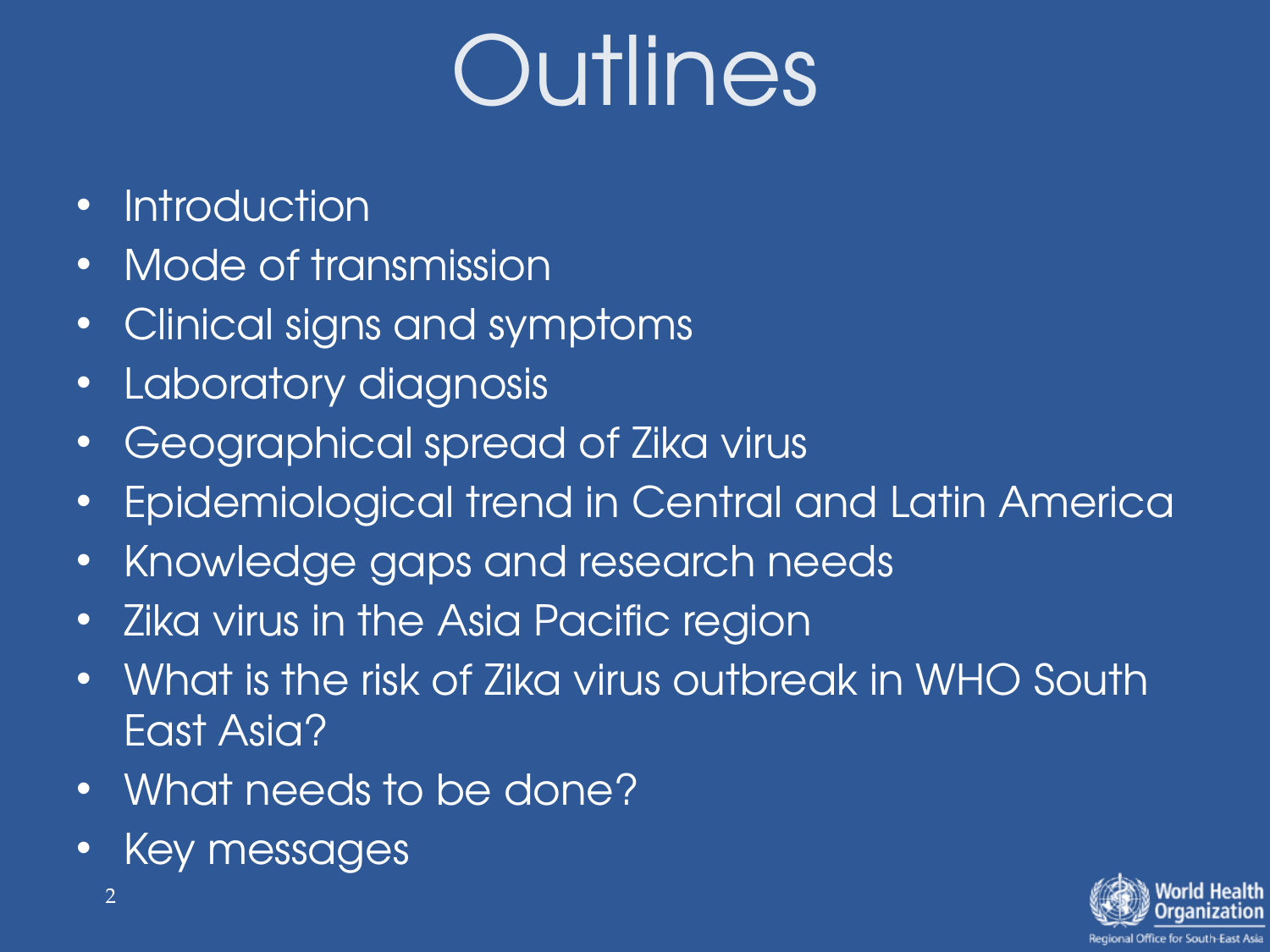

# Outlines
Introduction
Mode of transmission
Clinical signs and symptoms
Laboratory diagnosis
Geographical spread of Zika virus
Epidemiological trend in Central and Latin America
Knowledge gaps and research needs
Zika virus in the Asia Pacific region
What is the risk of Zika virus outbreak in WHO South East Asia?
What needs to be done?
Key messages